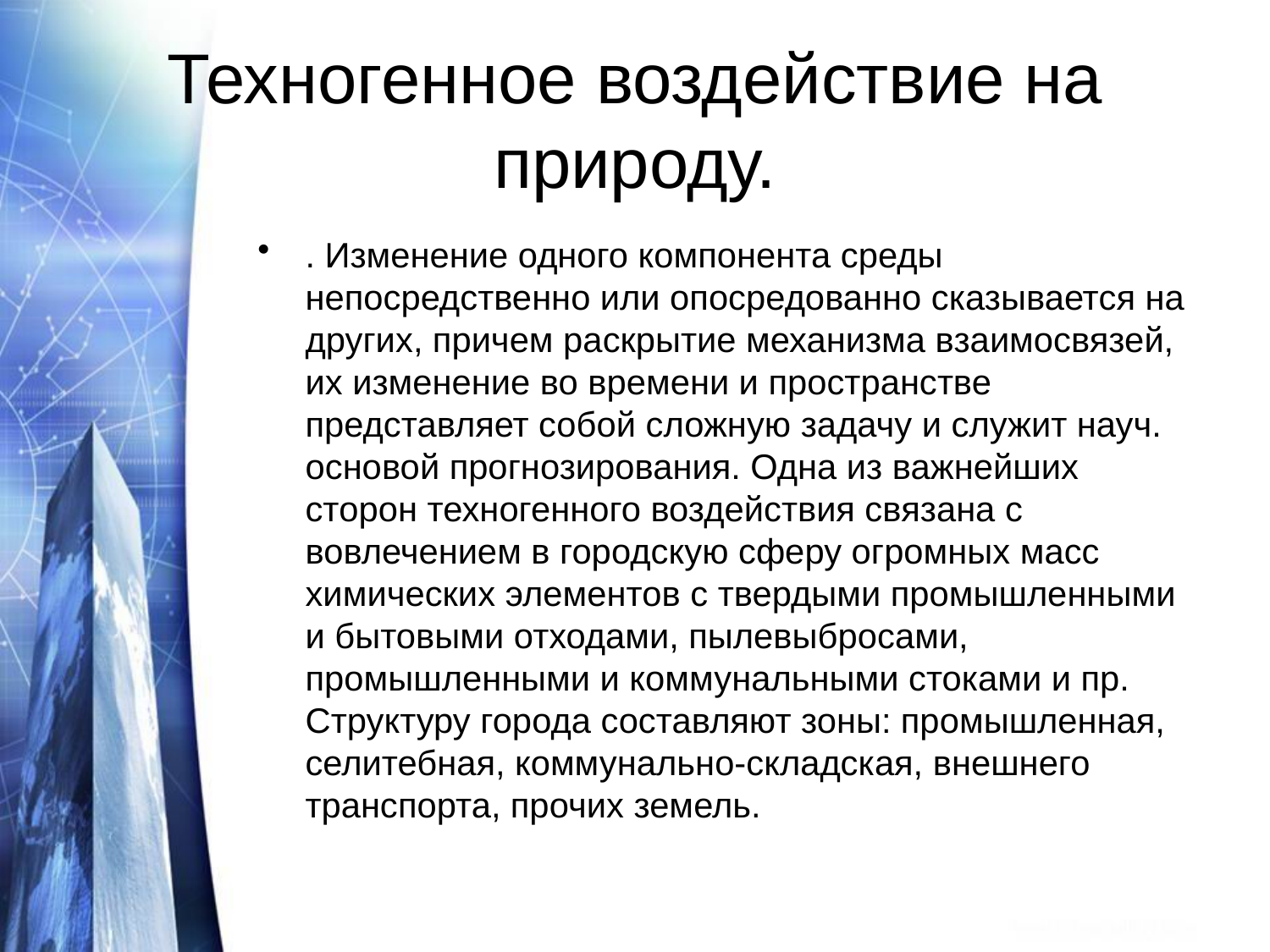

# Техногенное воздействие на природу.
. Изменение одного компонента среды непосредственно или опосредованно сказывается на других, причем раскрытие механизма взаимосвязей, их изменение во времени и пространстве представляет собой сложную задачу и служит науч. основой прогнозирования. Одна из важнейших сторон техногенного воздействия связана с вовлечением в городскую сферу огромных масс химических элементов с твердыми промышленными и бытовыми отходами, пылевыбросами, промышленными и коммунальными стоками и пр. Структуру города составляют зоны: промышленная, селитебная, коммунально-складская, внешнего транспорта, прочих земель.